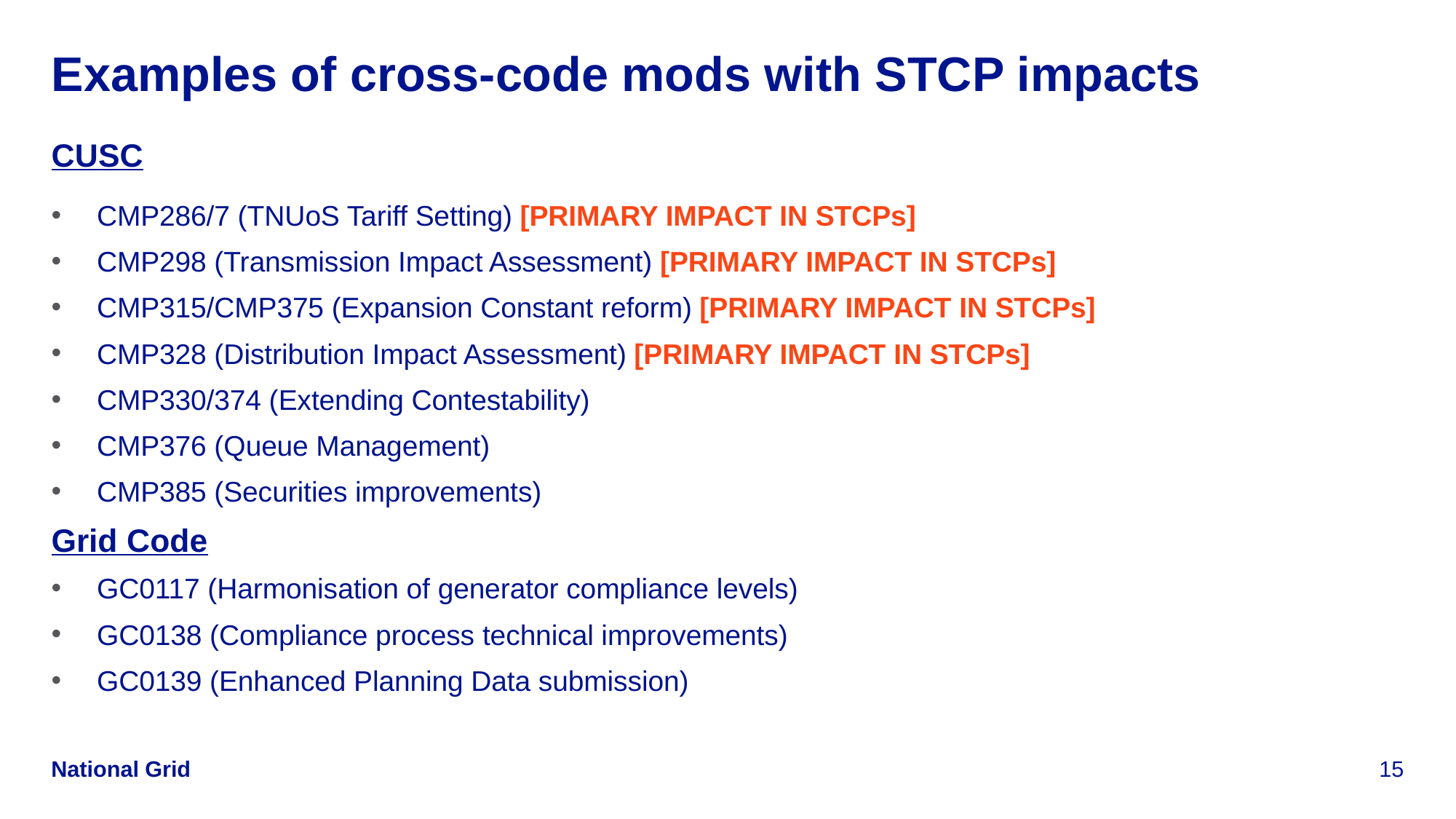

# Examples of cross-code mods with STCP impacts
CUSC
CMP286/7 (TNUoS Tariff Setting) [PRIMARY IMPACT IN STCPs]
CMP298 (Transmission Impact Assessment) [PRIMARY IMPACT IN STCPs]
CMP315/CMP375 (Expansion Constant reform) [PRIMARY IMPACT IN STCPs]
CMP328 (Distribution Impact Assessment) [PRIMARY IMPACT IN STCPs]
CMP330/374 (Extending Contestability)
CMP376 (Queue Management)
CMP385 (Securities improvements)
Grid Code
GC0117 (Harmonisation of generator compliance levels)
GC0138 (Compliance process technical improvements)
GC0139 (Enhanced Planning Data submission)